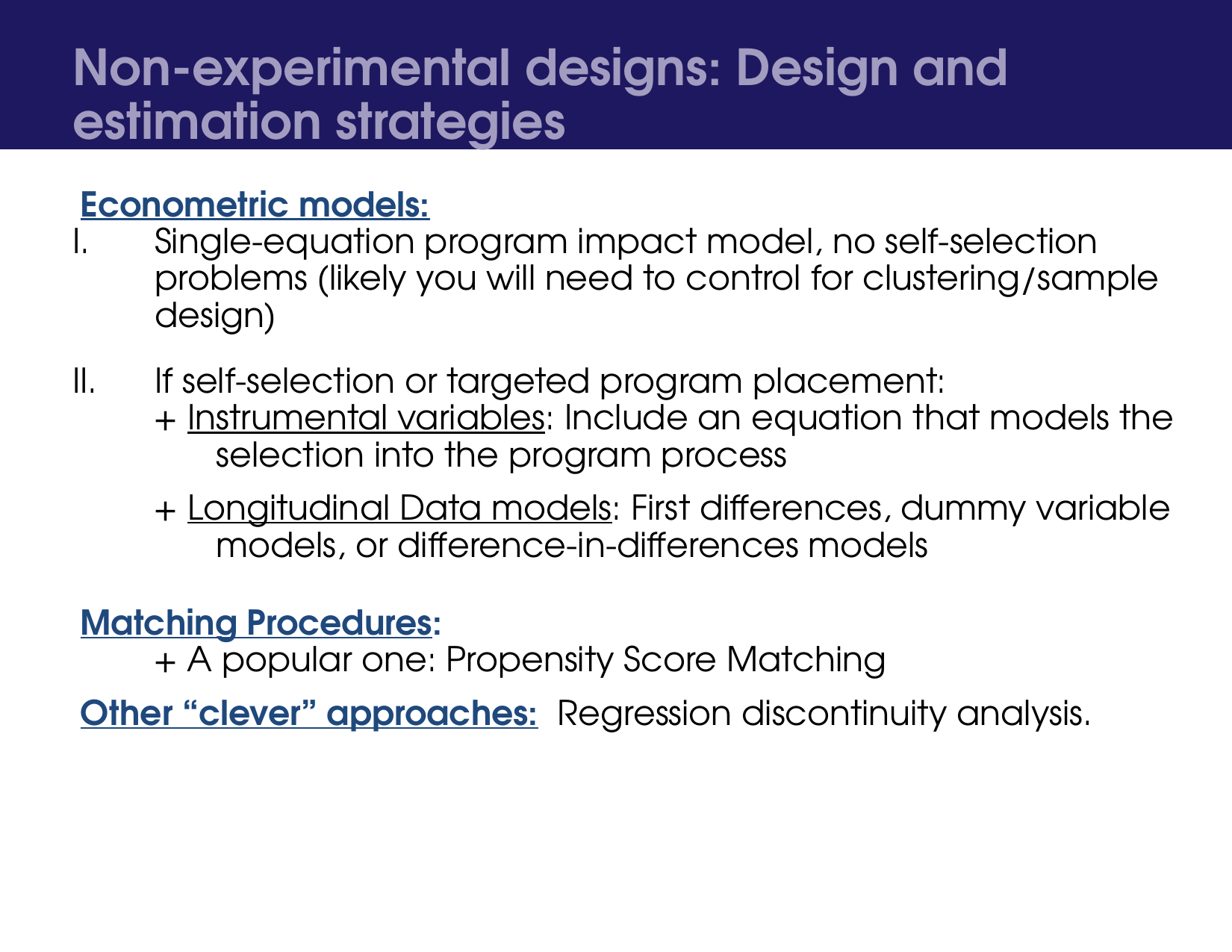

Non-experimental designs: Design and
estimation strategies

 Econometric models:
Single-equation program impact model, no self-selection problems (likely you will need to control for clustering/sample design)

If self-selection or targeted program placement:
  + Instrumental variables: Include an equation that models the selection into the program process

  + Longitudinal Data models: First differences, dummy variable models, or difference-in-differences models

 Matching Procedures:
  + A popular one: Propensity Score Matching

 Other “clever” approaches:  Regression discontinuity analysis.